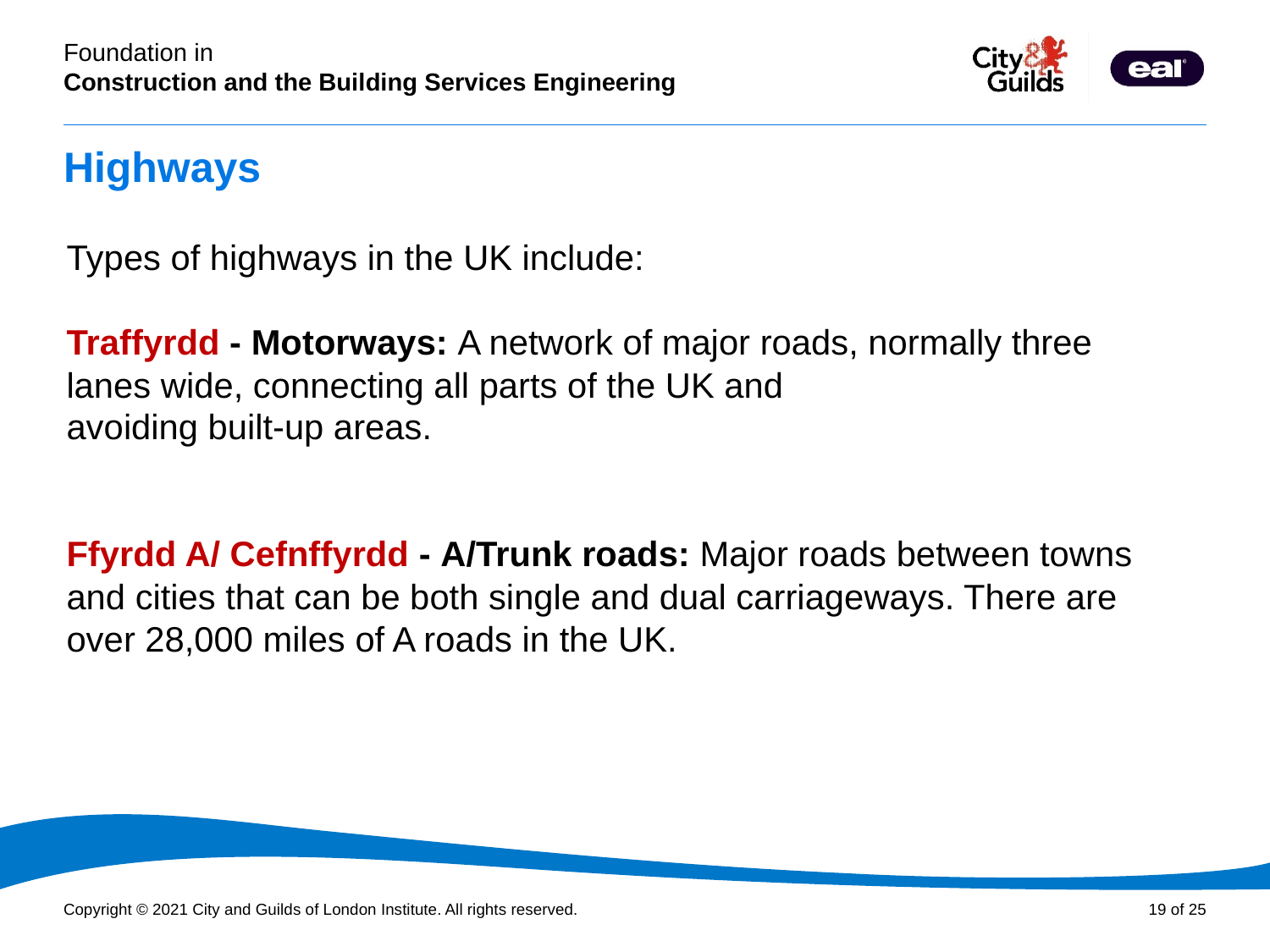

# Highways

Types of highways in the UK include:

Traffyrdd - Motorways: A network of major roads, normally three lanes wide, connecting all parts of the UK and
avoiding built-up areas.

Ffyrdd A/ Cefnffyrdd - A/Trunk roads: Major roads between towns and cities that can be both single and dual carriageways. There are over 28,000 miles of A roads in the UK.